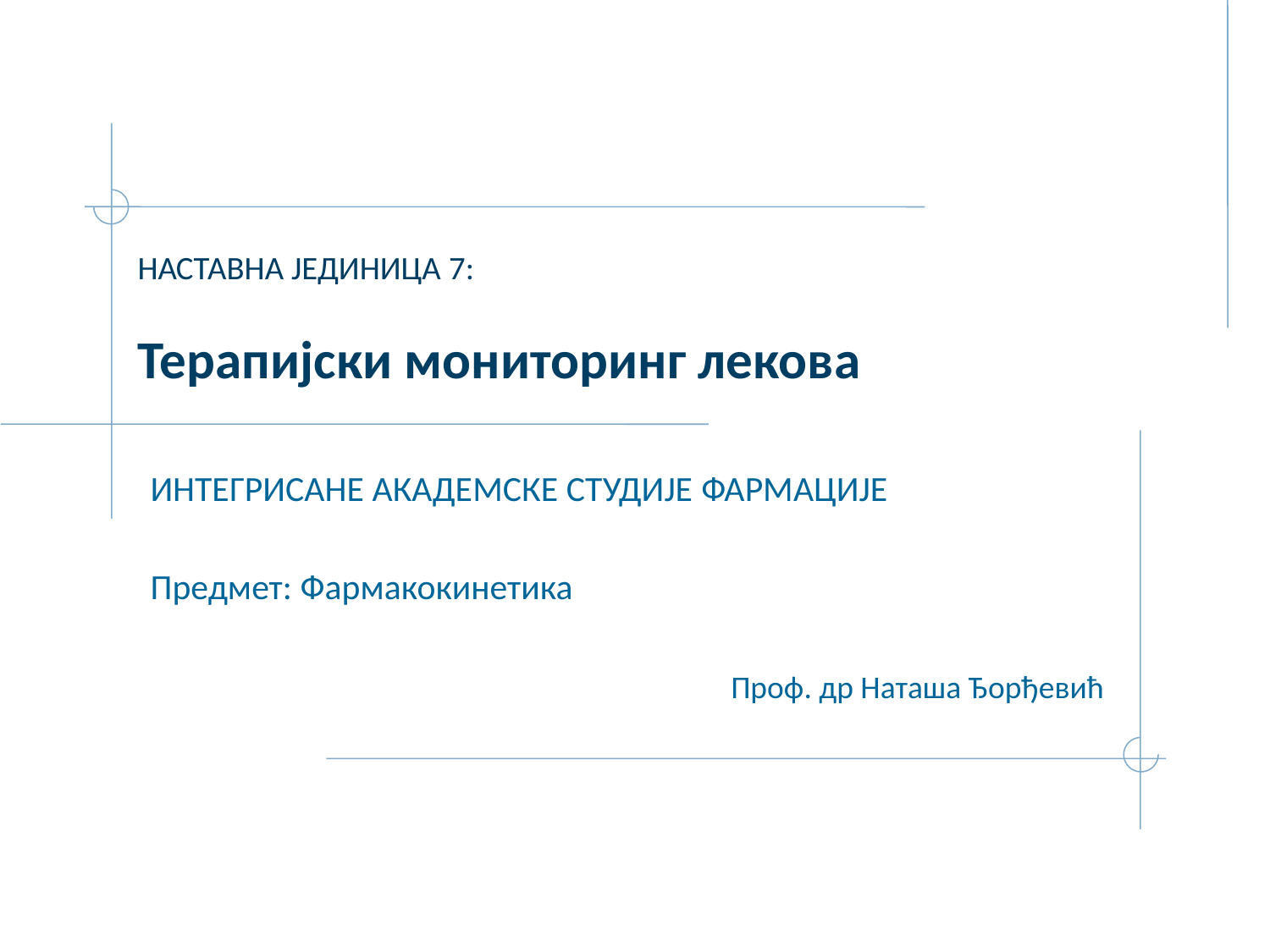

# НАСТАВНА ЈЕДИНИЦА 7: Терапијски мониторинг лекова
ИНТЕГРИСАНЕ АКАДЕМСКЕ СТУДИЈЕ ФАРМАЦИЈЕ

Предмет: Фармакокинетика

Проф. др Наташа Ђорђевић